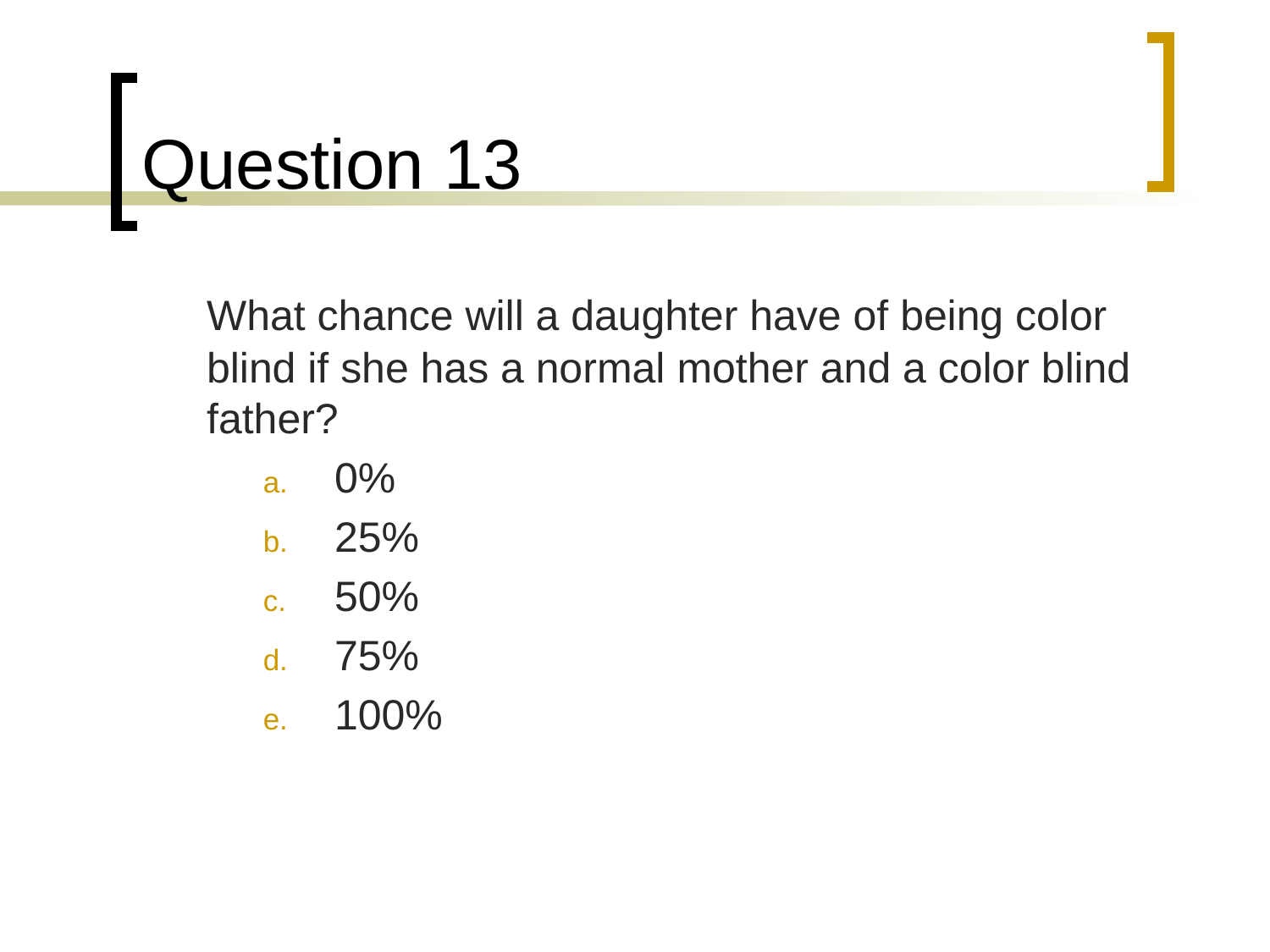

# Question 13
	What chance will a daughter have of being color blind if she has a normal mother and a color blind father?
0%
25%
50%
75%
100%